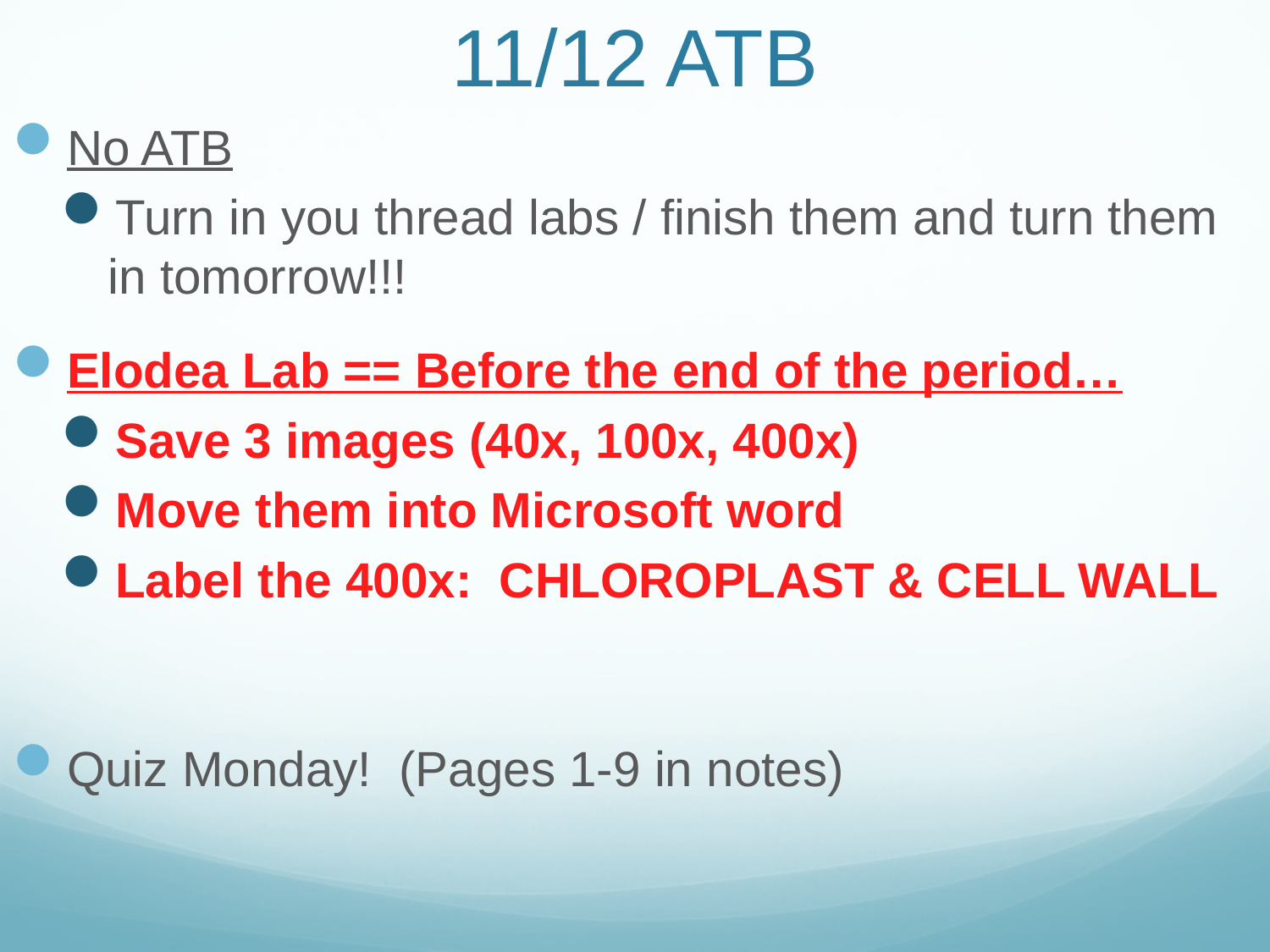

# 11/12 ATB
No ATB
Turn in you thread labs / finish them and turn them in tomorrow!!!
Elodea Lab == Before the end of the period…
Save 3 images (40x, 100x, 400x)
Move them into Microsoft word
Label the 400x:  CHLOROPLAST & CELL WALL

Quiz Monday!  (Pages 1-9 in notes)